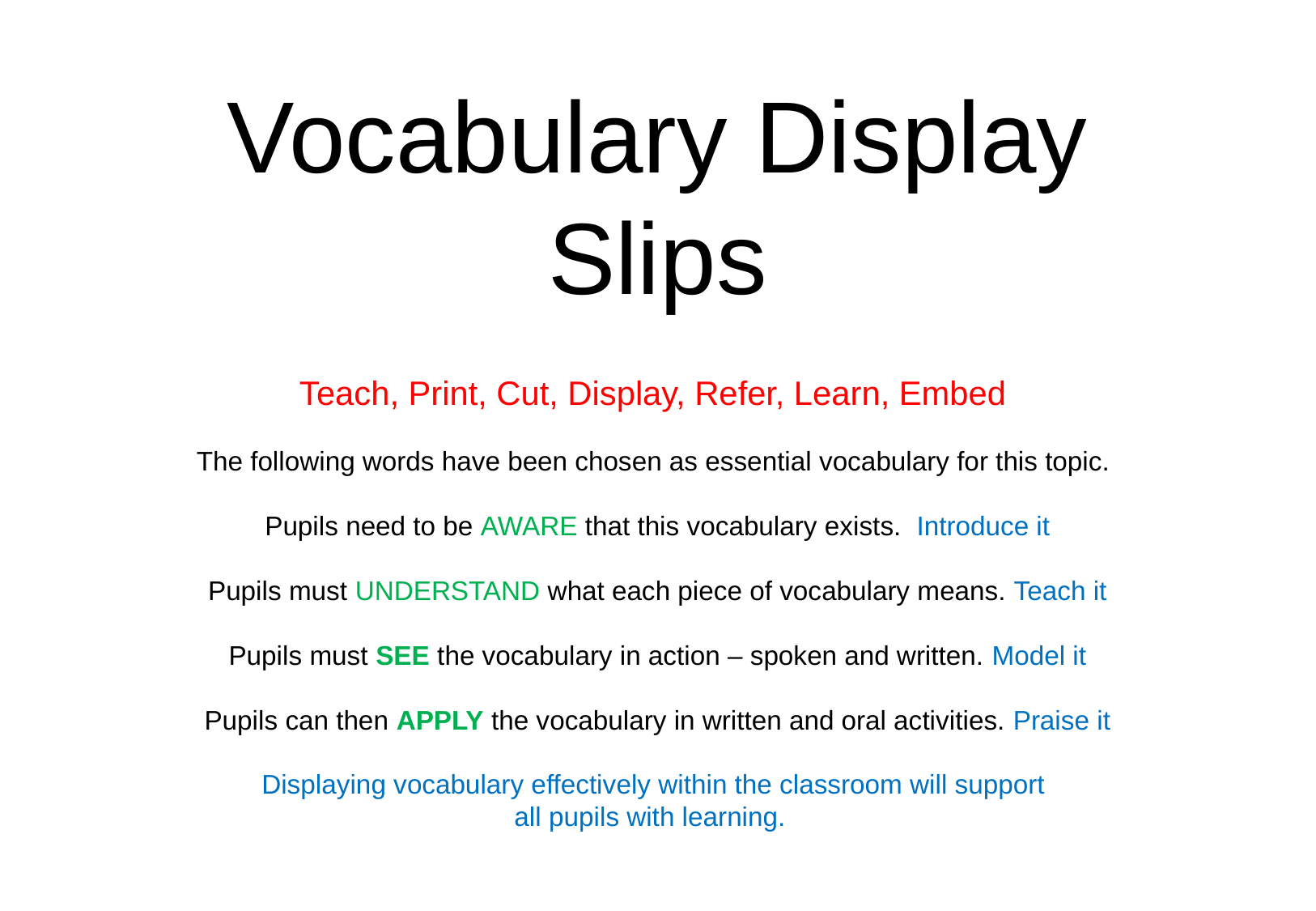

Vocabulary Display
Slips

Teach, Print, Cut, Display, Refer, Learn, Embed

The following words have been chosen as essential vocabulary for this topic.

Pupils need to be AWARE that this vocabulary exists.  Introduce it

Pupils must UNDERSTAND what each piece of vocabulary means. Teach it

Pupils must SEE the vocabulary in action – spoken and written. Model it

Pupils can then APPLY the vocabulary in written and oral activities. Praise it

Displaying vocabulary effectively within the classroom will support
all pupils with learning.